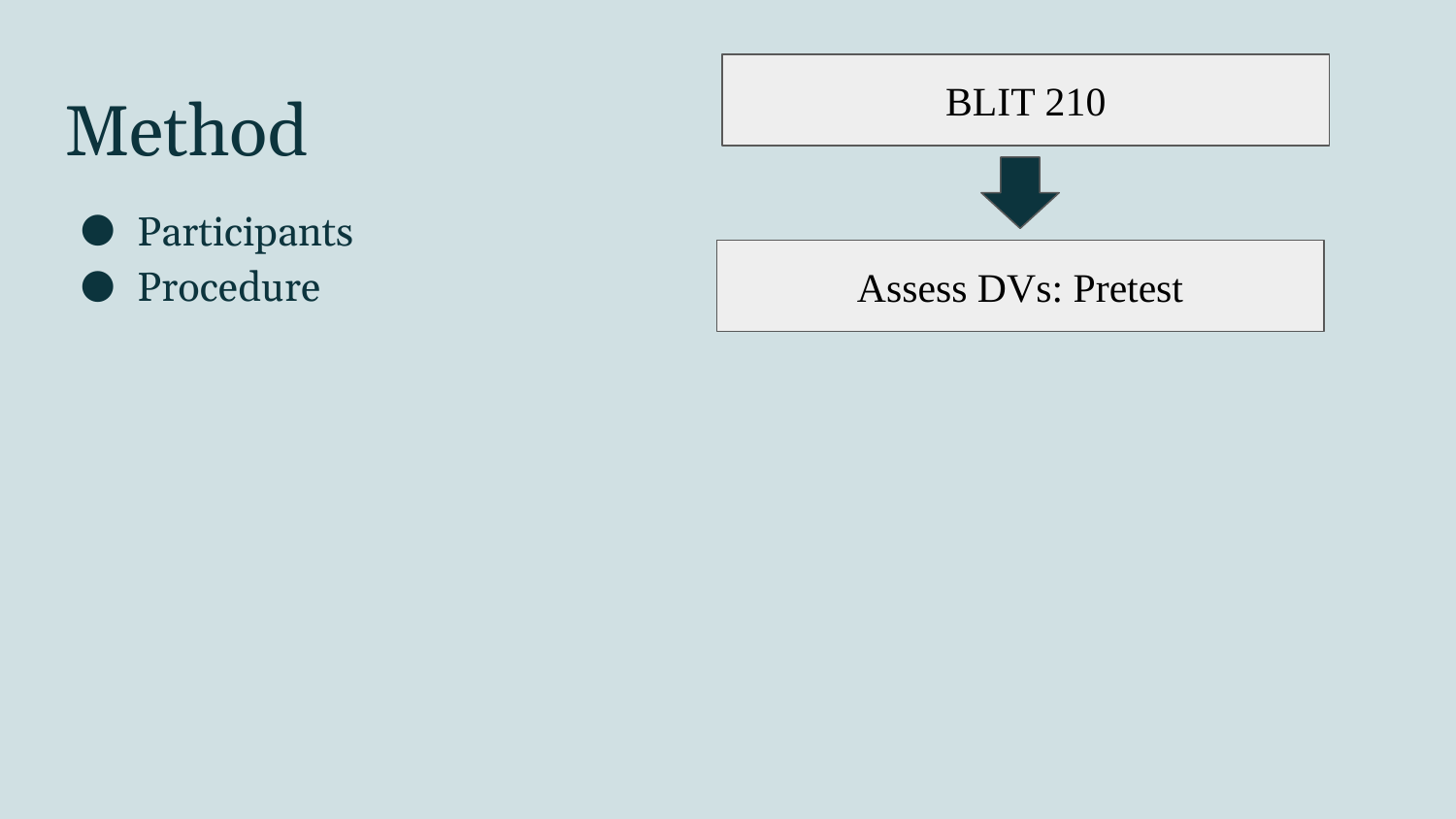

BLIT 210
# Method

Participants
Procedure

Assess DVs: Pretest